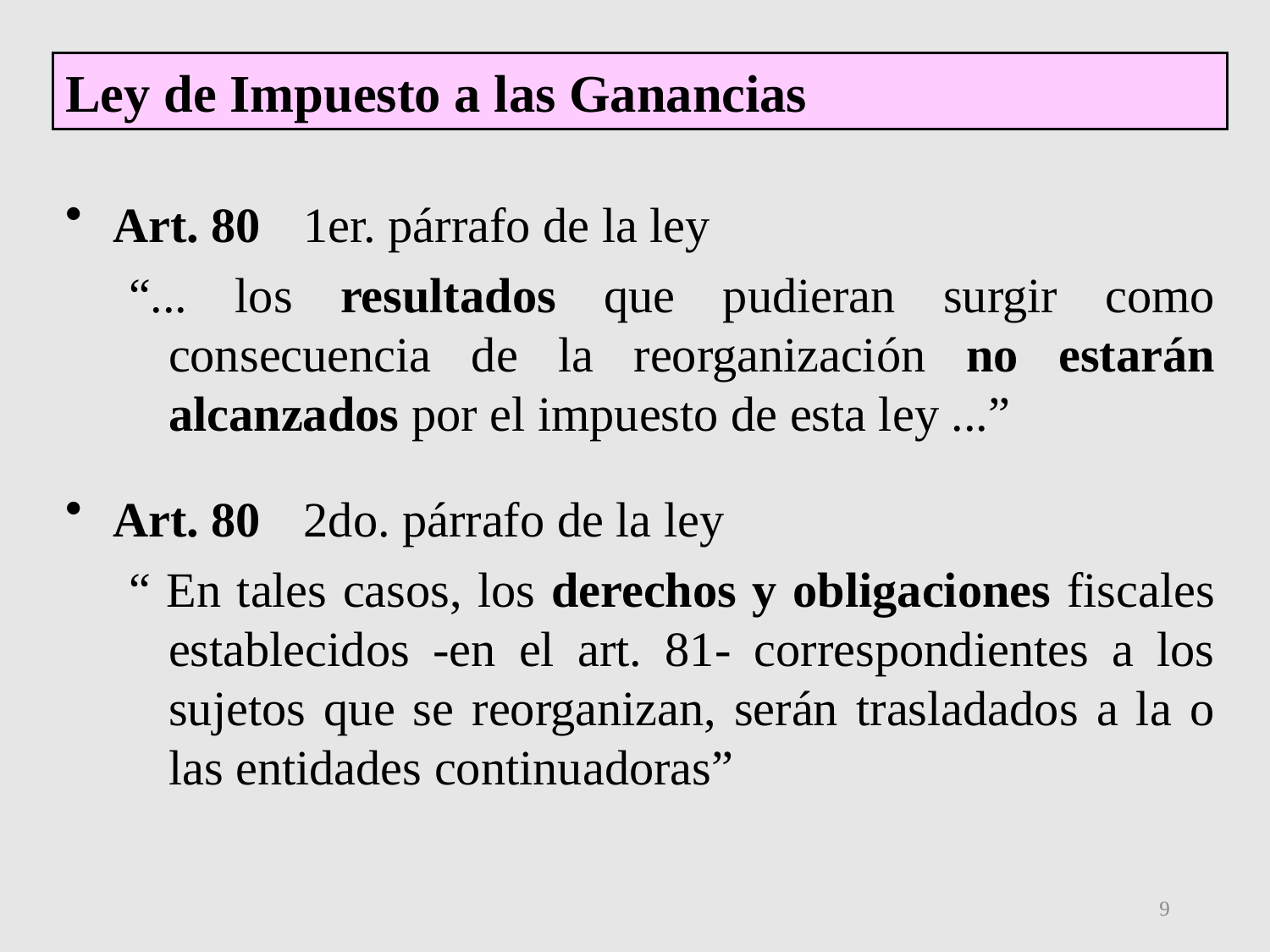

Ley de Impuesto a las Ganancias
Art. 80   1er. párrafo de la ley
“... los resultados que pudieran surgir como consecuencia de la reorganización no estarán alcanzados por el impuesto de esta ley ...”

Art. 80   2do. párrafo de la ley
“ En tales casos, los derechos y obligaciones fiscales establecidos -en el art. 81- correspondientes a los sujetos que se reorganizan, serán trasladados a la o las entidades continuadoras”
9